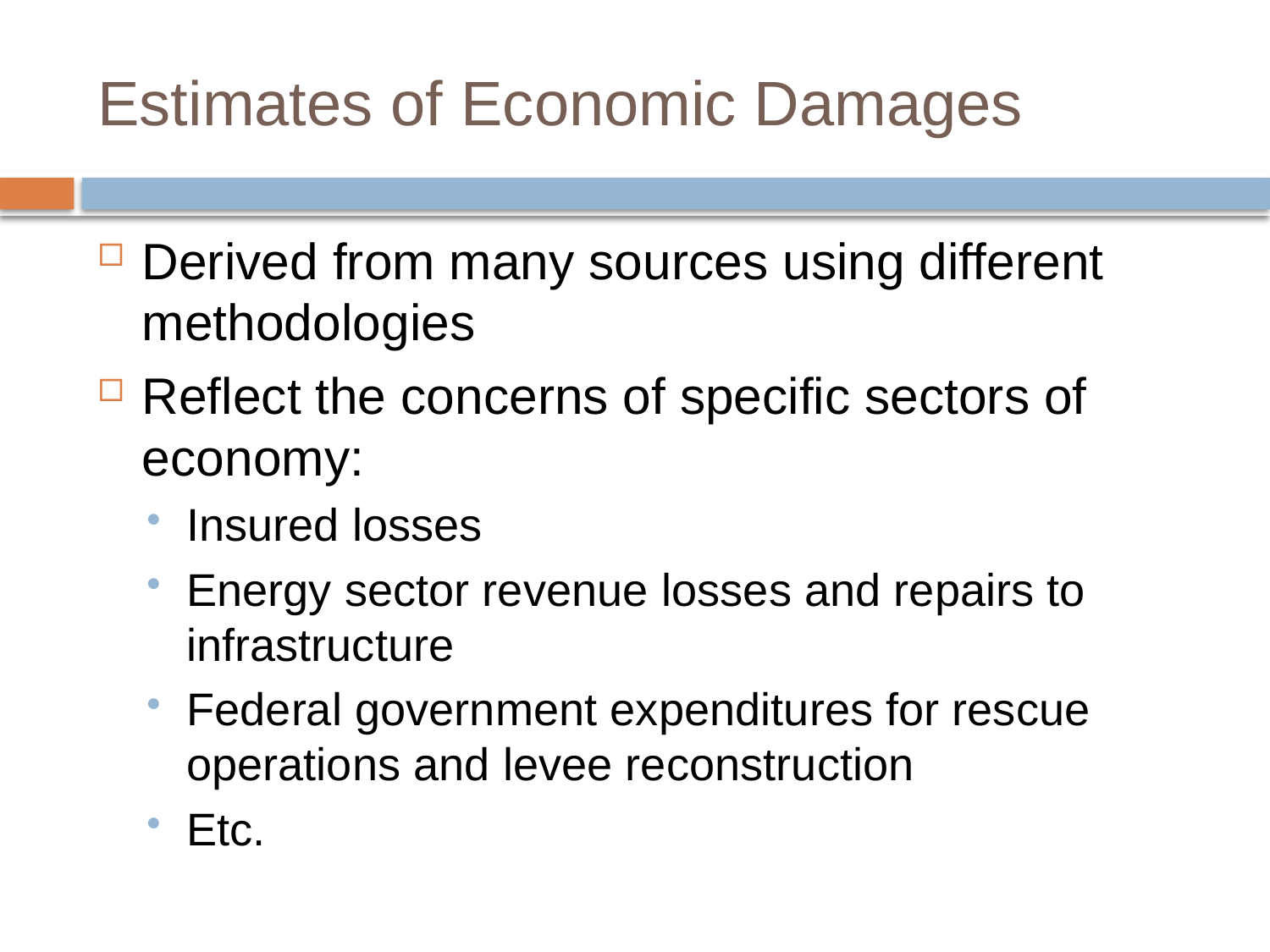

# Estimates of Economic Damages
Derived from many sources using different methodologies
Reflect the concerns of specific sectors of economy:
Insured losses
Energy sector revenue losses and repairs to infrastructure
Federal government expenditures for rescue operations and levee reconstruction
Etc.